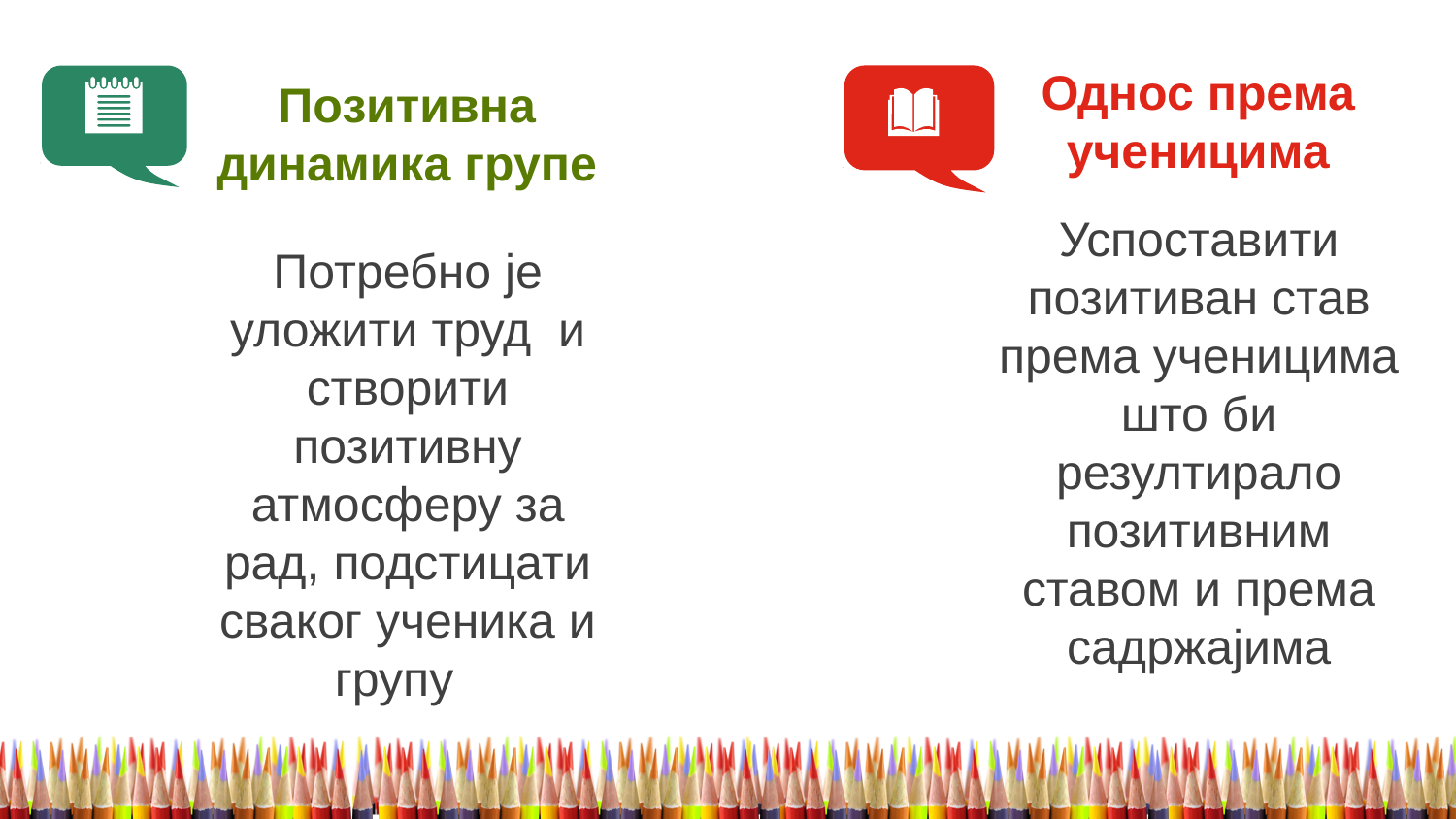

Однос према ученицима
Успоставити позитиван став према ученицима што би резултирало позитивним ставом и према садржајима

Позитивна динамика групе
Потребно је уложити труд  и створити позитивну атмосферу за рад, подстицати сваког ученика и групу